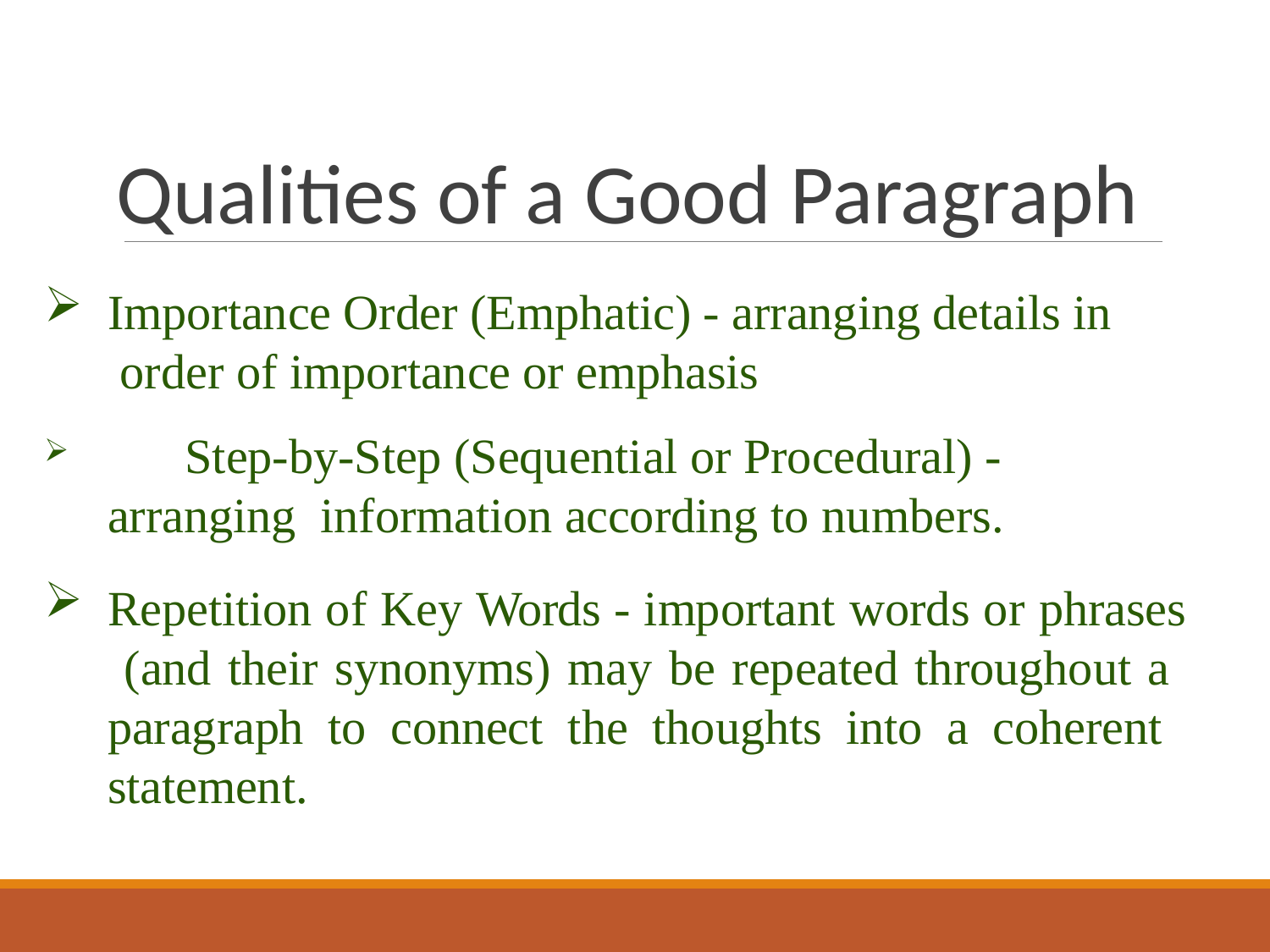

# Qualities of a Good Paragraph

Importance Order (Emphatic) - arranging details in  order of importance or emphasis
	Step-by-Step (Sequential or Procedural) - arranging  information according to numbers.
Repetition of Key Words - important words or phrases  (and their synonyms) may be repeated throughout a  paragraph to connect the thoughts into a coherent  statement.